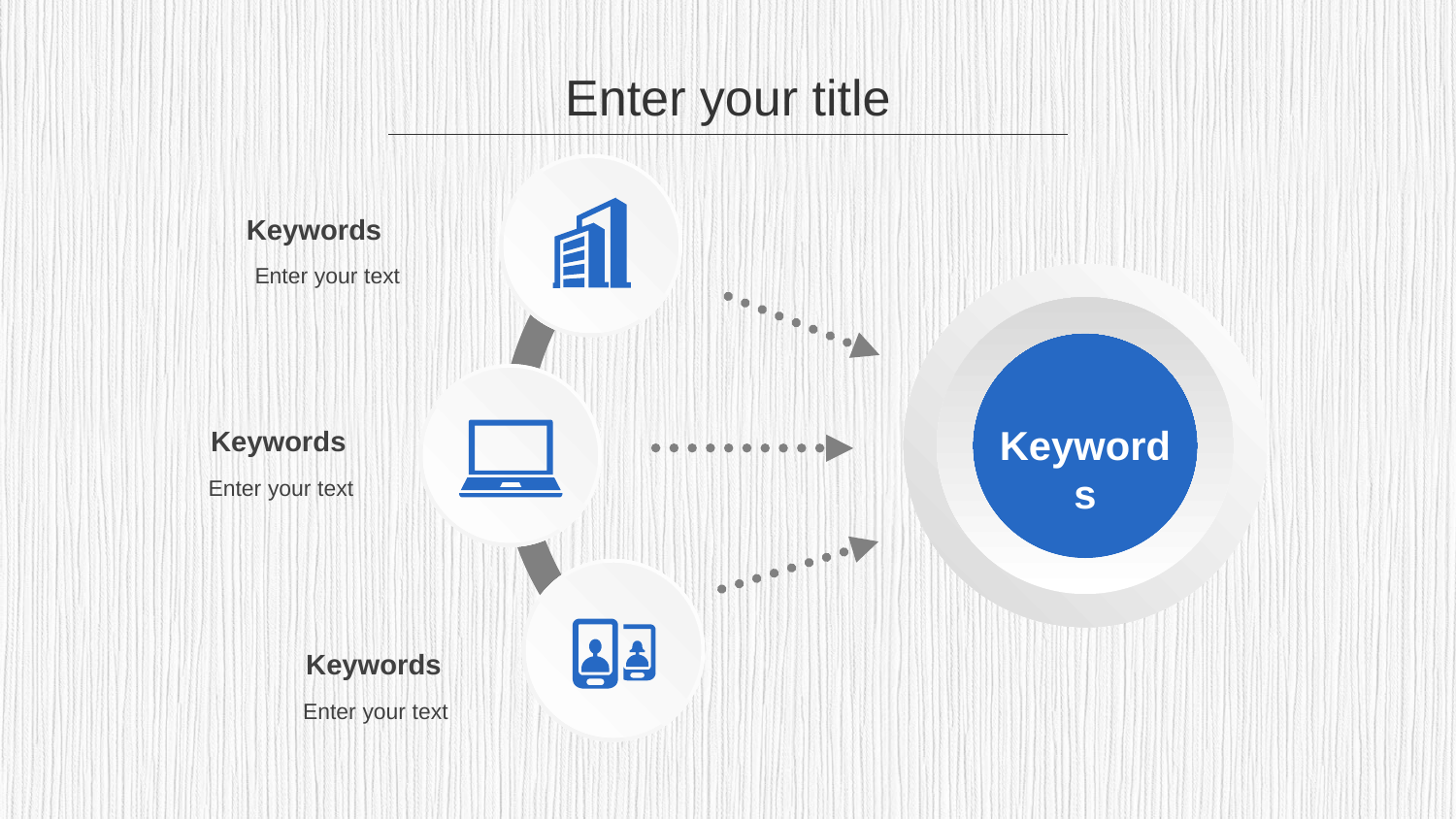

Enter your title

Keywords
Enter your text

Keywords

Keywords

Enter your text

Keywords
Enter your text